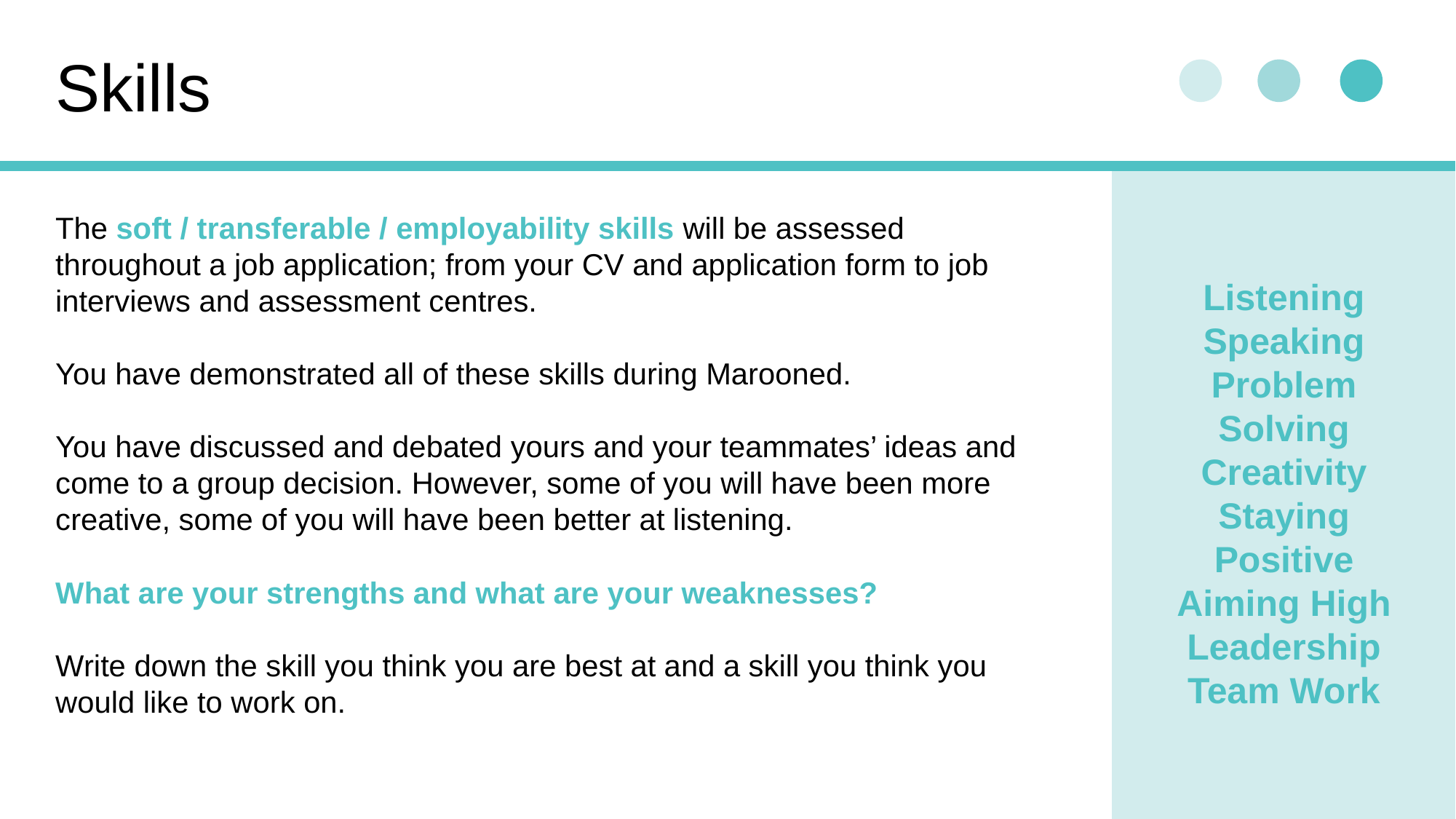

Skills

The soft / transferable / employability skills will be assessed throughout a job application; from your CV and application form to job interviews and assessment centres.

You have demonstrated all of these skills during Marooned.

You have discussed and debated yours and your teammates’ ideas and come to a group decision. However, some of you will have been more creative, some of you will have been better at listening.

What are your strengths and what are your weaknesses?

Write down the skill you think you are best at and a skill you think you would like to work on.

Listening
Speaking
Problem Solving
Creativity
Staying Positive
Aiming High
Leadership
Team Work